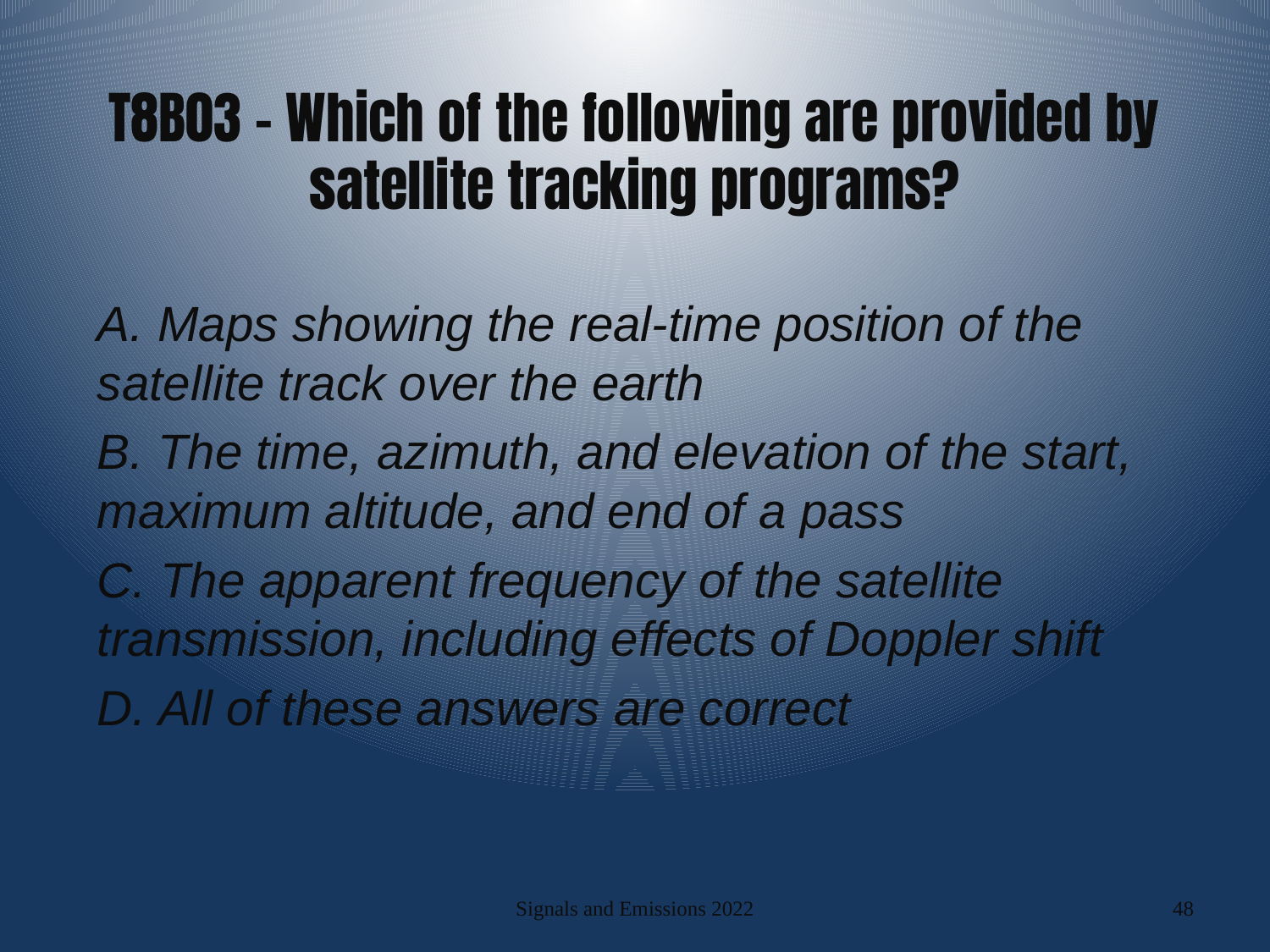

# T8B03 - Which of the following are provided by satellite tracking programs?
A. Maps showing the real-time position of the satellite track over the earth
B. The time, azimuth, and elevation of the start, maximum altitude, and end of a pass
C. The apparent frequency of the satellite transmission, including effects of Doppler shift
D. All of these answers are correct

Signals and Emissions 2022
48